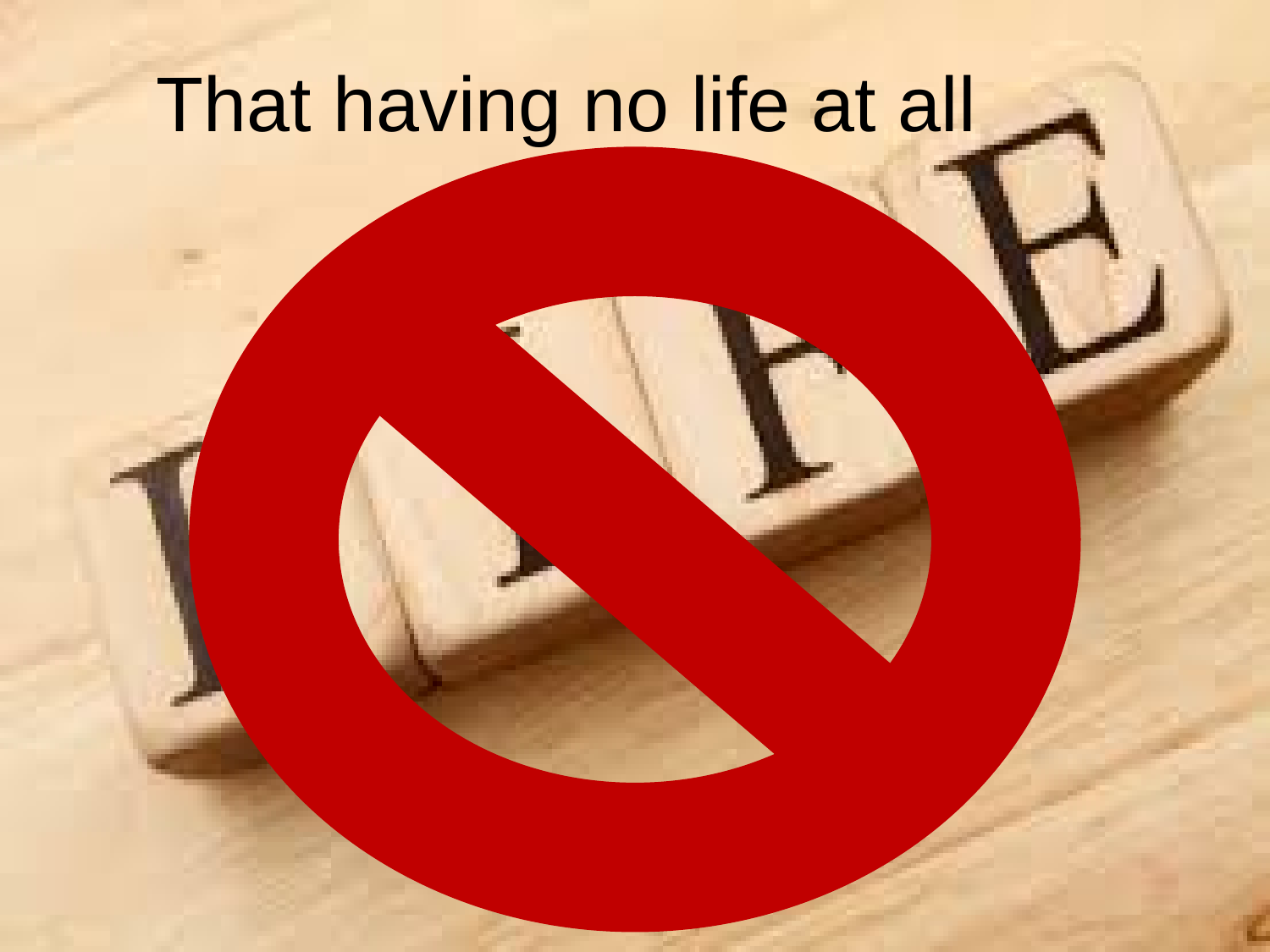

# That having no life at all